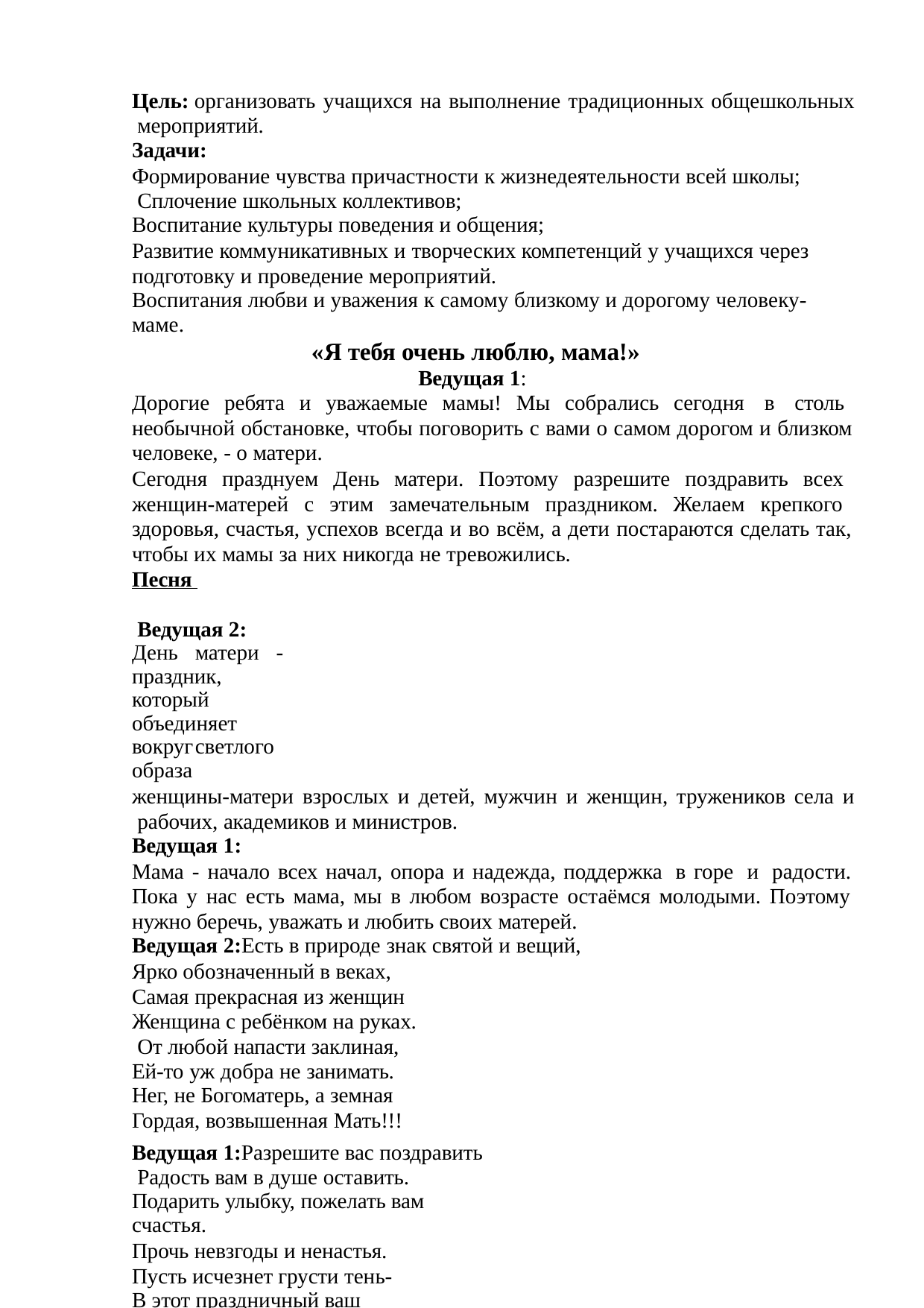

Цель: организовать учащихся на выполнение традиционных общешкольных  мероприятий.
Задачи:
Формирование чувства причастности к жизнедеятельности всей школы;  Сплочение школьных коллективов;
Воспитание культуры поведения и общения;
Развитие коммуникативных и творческих компетенций у учащихся через  подготовку и проведение мероприятий.
Воспитания любви и уважения к самому близкому и дорогому человеку-
маме.
«Я тебя очень люблю, мама!»
Ведущая 1:
Дорогие ребята и уважаемые мамы! Мы собрались сегодня в столь  необычной обстановке, чтобы поговорить с вами о самом дорогом и близком  человеке, - о матери.
Сегодня празднуем День матери. Поэтому разрешите поздравить всех  женщин-матерей с этим замечательным праздником. Желаем крепкого  здоровья, счастья, успехов всегда и во всём, а дети постараются сделать так,  чтобы их мамы за них никогда не тревожились.
Песня 	 Ведущая 2:
День	матери	-	праздник,	который	объединяет	вокруг	светлого	образа
женщины-матери взрослых и детей, мужчин и женщин, тружеников села и  рабочих, академиков и министров.
Ведущая 1:
Мама - начало всех начал, опора и надежда, поддержка в горе и радости.  Пока у нас есть мама, мы в любом возрасте остаёмся молодыми. Поэтому  нужно беречь, уважать и любить своих матерей.
Ведущая 2:Есть в природе знак святой и вещий,
Ярко обозначенный в веках,  Самая прекрасная из женщин  Женщина с ребёнком на руках.  Oт любой напасти заклиная,  Ей-то уж добра не занимать.
Нег, не Богоматерь, а земная
Гордая, возвышенная Мать!!!
Ведущая 1:Разрешите вас поздравить  Радость вам в душе оставить.
Подарить улыбку, пожелать вам счастья.
Прочь невзгоды и ненастья.  Пусть исчезнет грусти тень-
В этот праздничный ваш день.
Ведущая 2:Мама как волшебница:  Если улыбается –